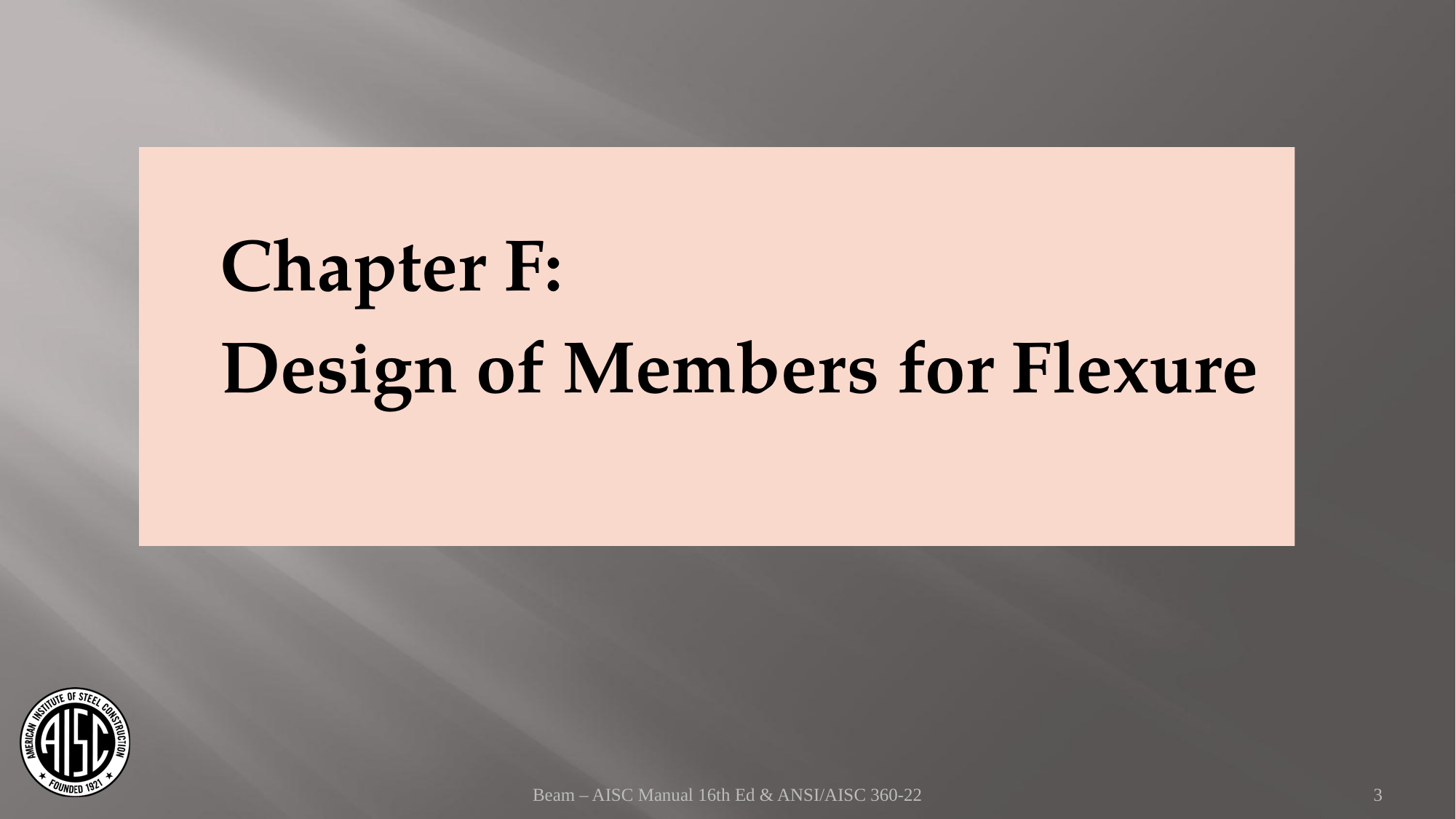

Chapter F:
Design of Members for Flexure
Beam – AISC Manual 16th Ed & ANSI/AISC 360-22
3